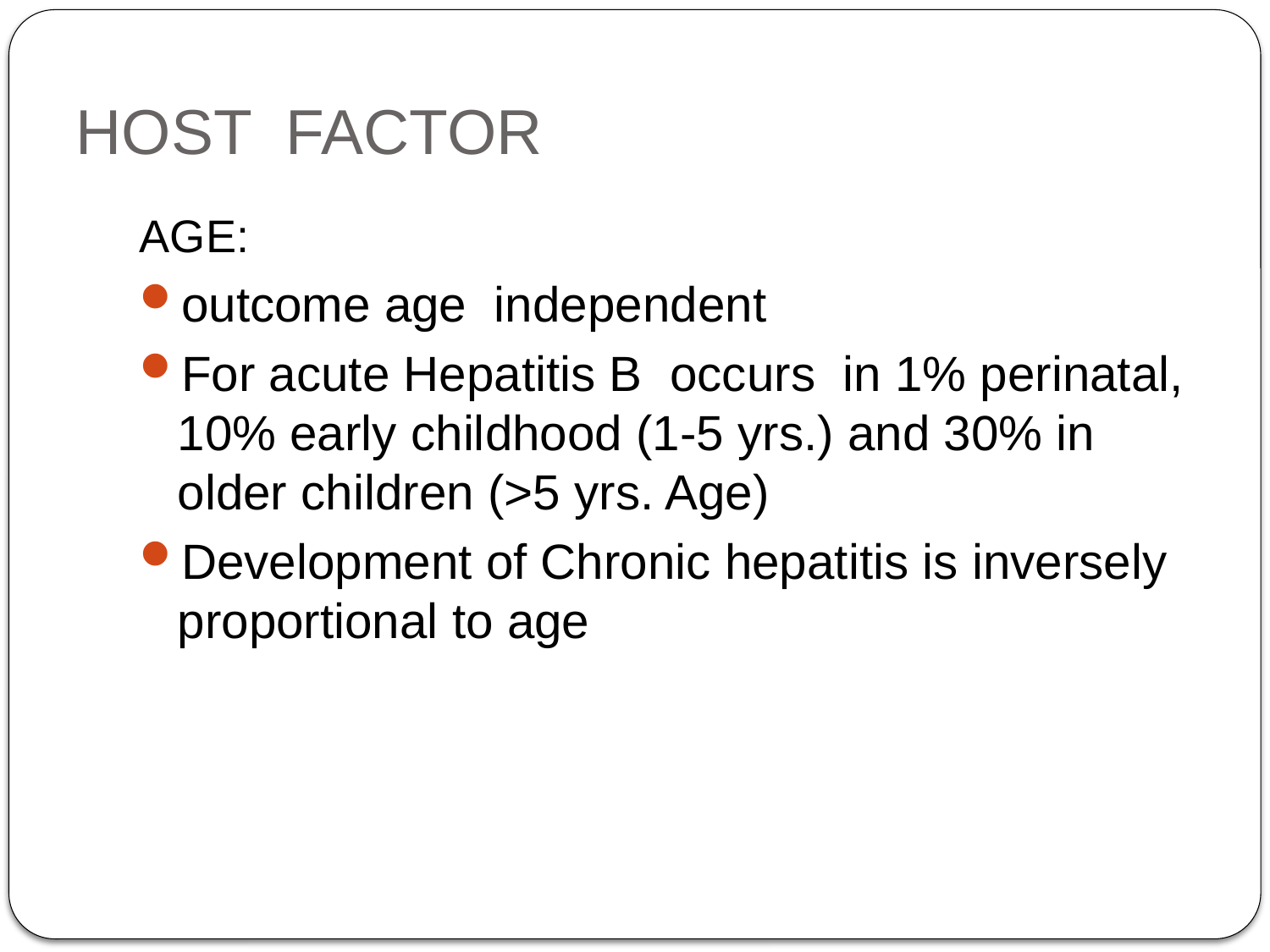

# HOST  FACTOR
AGE:
outcome age  independent
For acute Hepatitis B  occurs  in 1% perinatal, 10% early childhood (1-5 yrs.) and 30% in older children (>5 yrs. Age)
Development of Chronic hepatitis is inversely  proportional to age